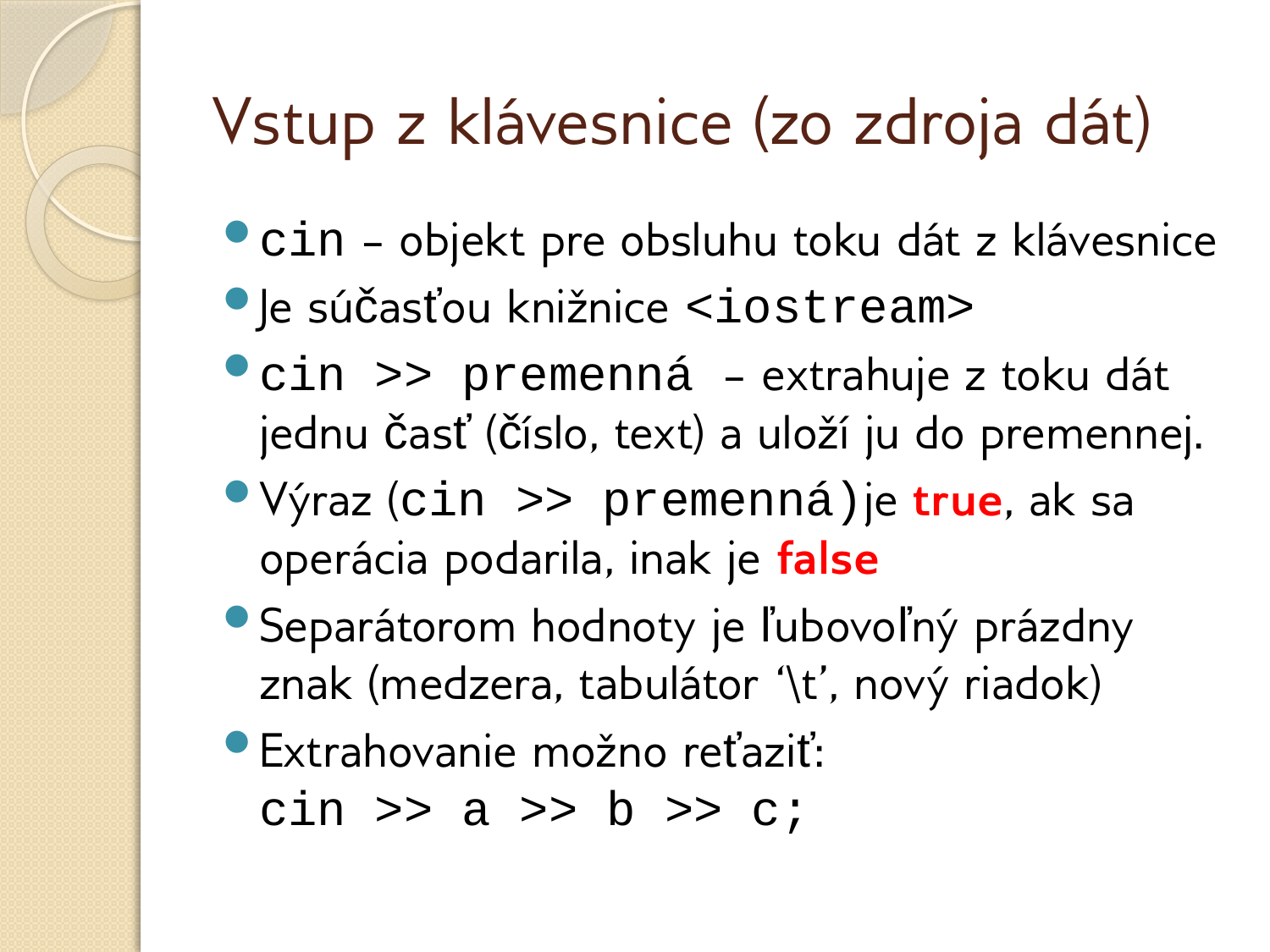

# Vstup z klávesnice (zo zdroja dát)
cin – objekt pre obsluhu toku dát z klávesnice
Je súčasťou knižnice <iostream>
cin >> premenná – extrahuje z toku dát jednu časť (číslo, text) a uloží ju do premennej.
Výraz (cin >> premenná)je true, ak sa operácia podarila, inak je false
Separátorom hodnoty je ľubovoľný prázdny znak (medzera, tabulátor ‘\t’, nový riadok)
Extrahovanie možno reťaziť:
cin >> a >> b >> c;